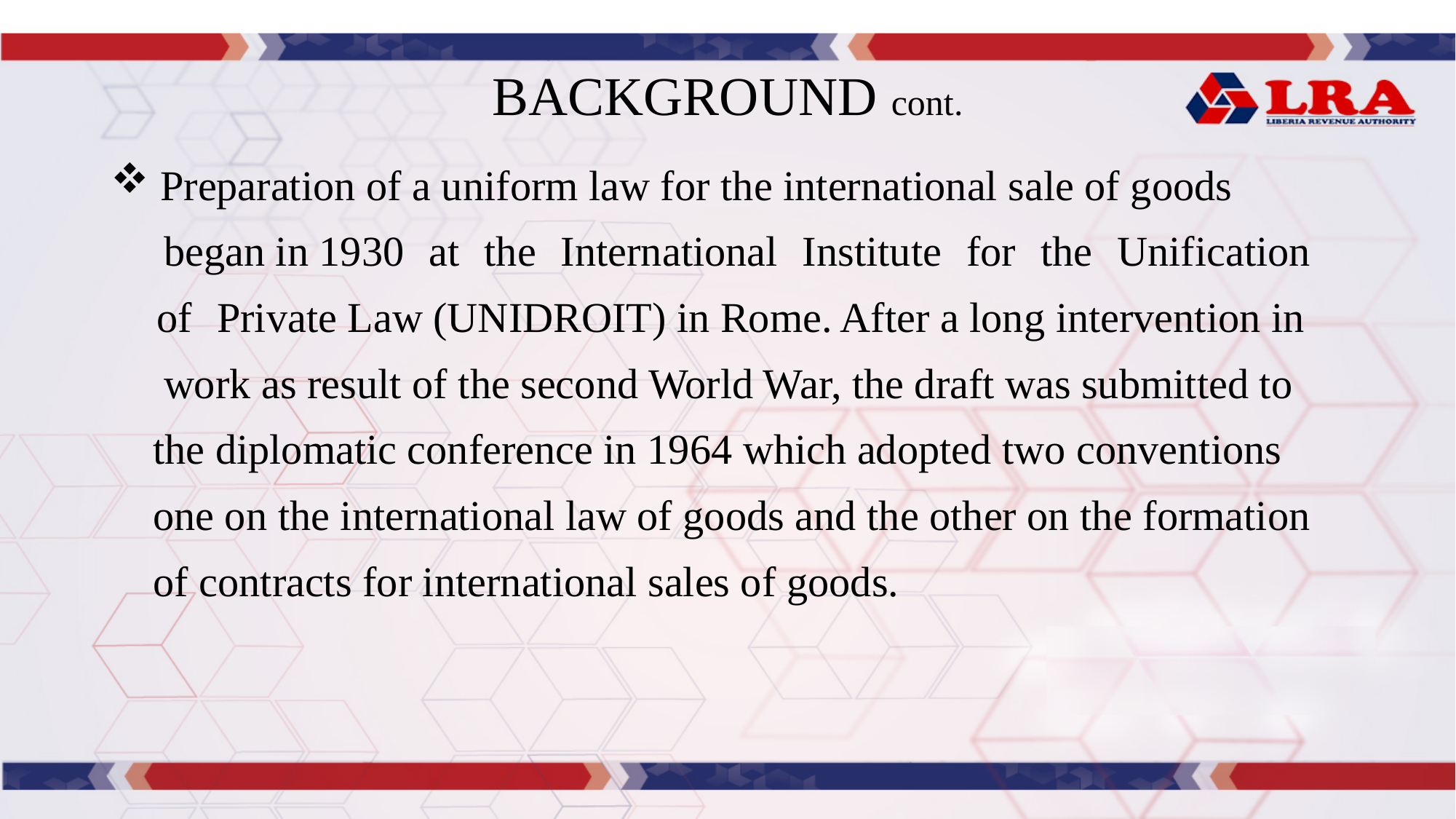

# BACKGROUND cont.
 Preparation of a uniform law for the international sale of goods
     began in 1930  at  the  International  Institute  for  the  Unification
    of  Private Law (UNIDROIT) in Rome. After a long intervention in
     work as result of the second World War, the draft was submitted to
    the diplomatic conference in 1964 which adopted two conventions
    one on the international law of goods and the other on the formation
    of contracts for international sales of goods.